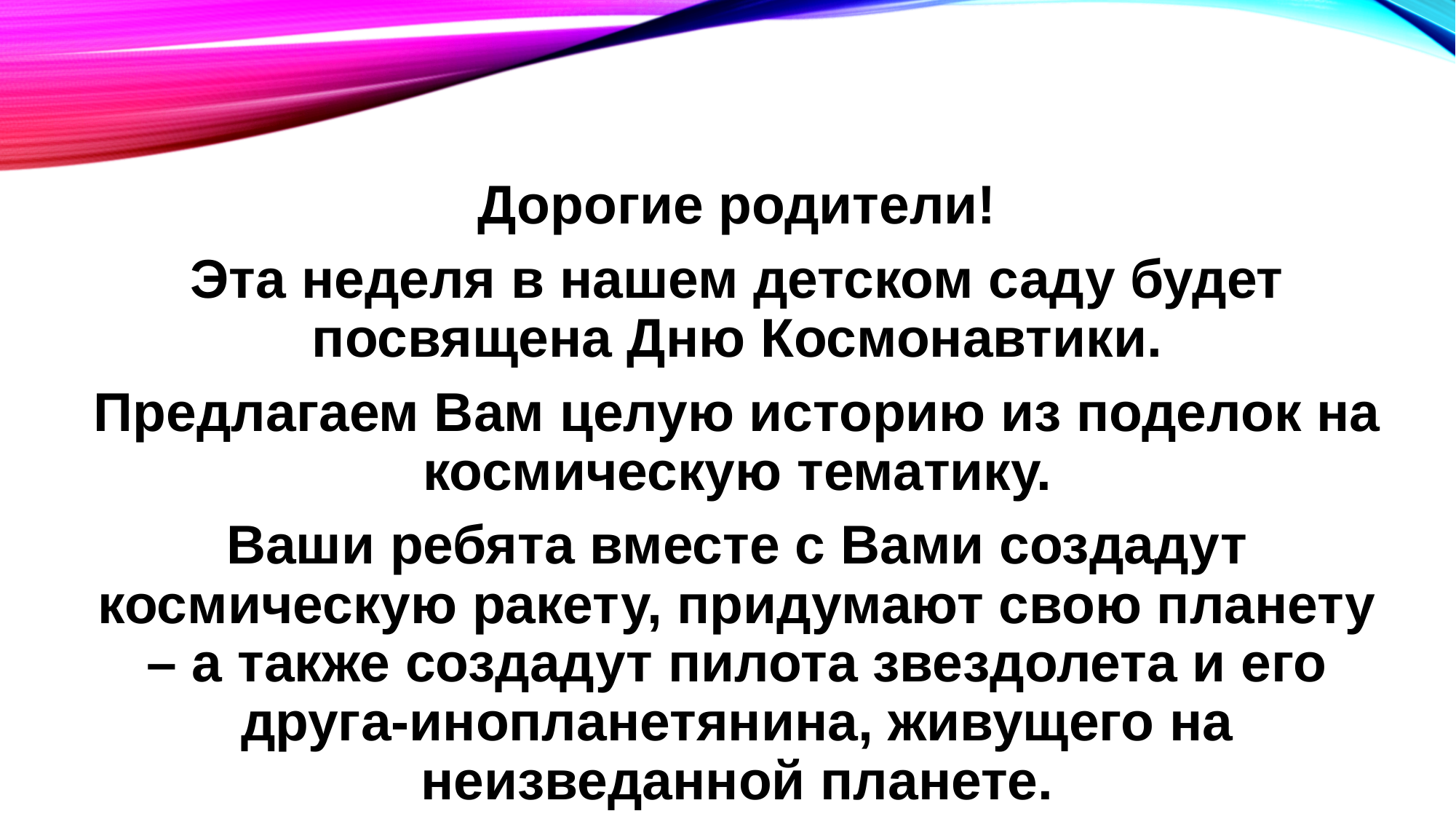

Дорогие родители!
Эта неделя в нашем детском саду будет посвящена Дню Космонавтики.
Предлагаем Вам целую историю из поделок на космическую тематику.
Ваши ребята вместе с Вами создадут космическую ракету, придумают свою планету – а также создадут пилота звездолета и его друга-инопланетянина, живущего на неизведанной планете.